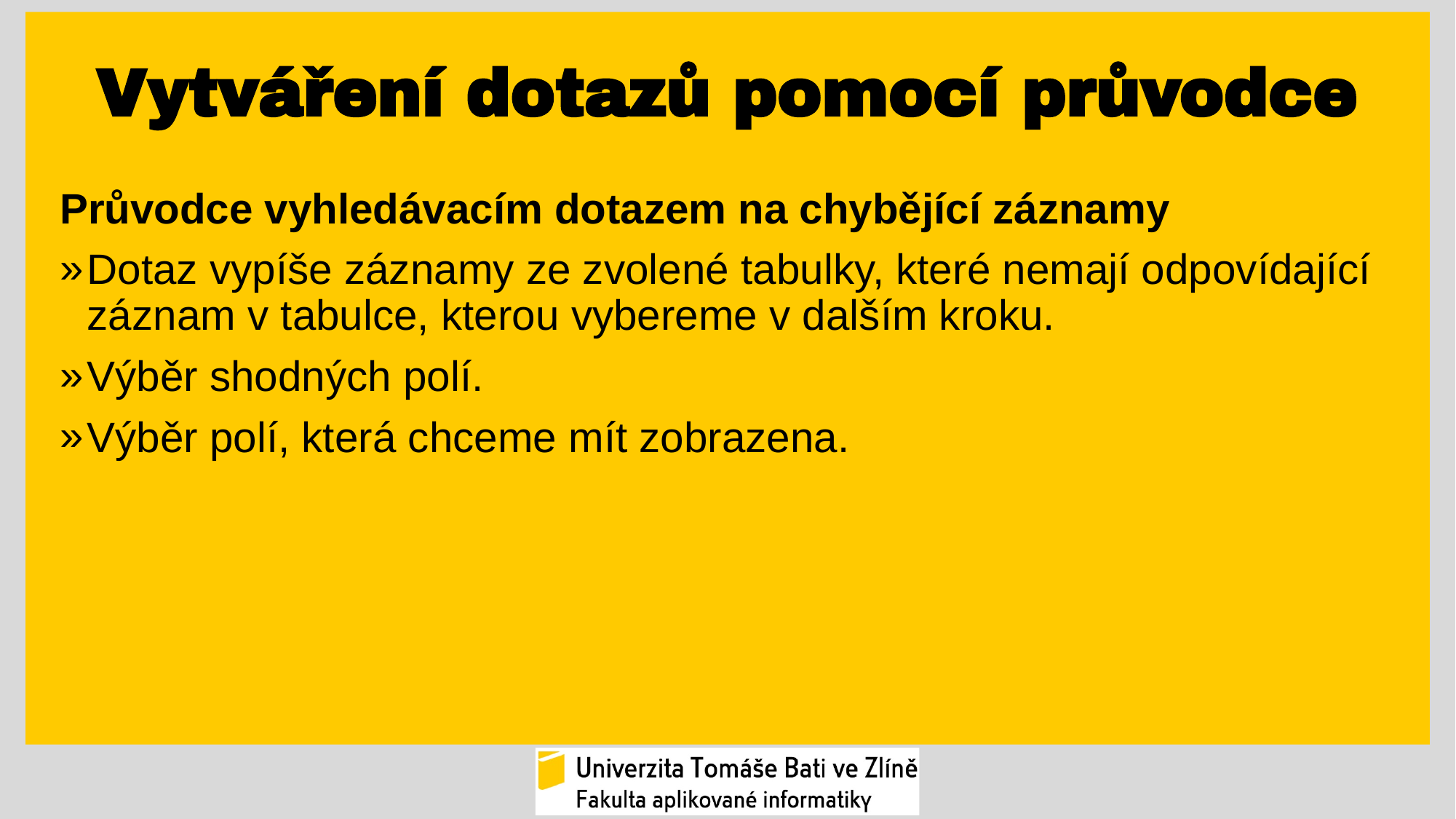

# Vytváření dotazů pomocí průvodce
Průvodce vyhledávacím dotazem na chybějící záznamy
Dotaz vypíše záznamy ze zvolené tabulky, které nemají odpovídající záznam v tabulce, kterou vybereme v dalším kroku.
Výběr shodných polí.
Výběr polí, která chceme mít zobrazena.